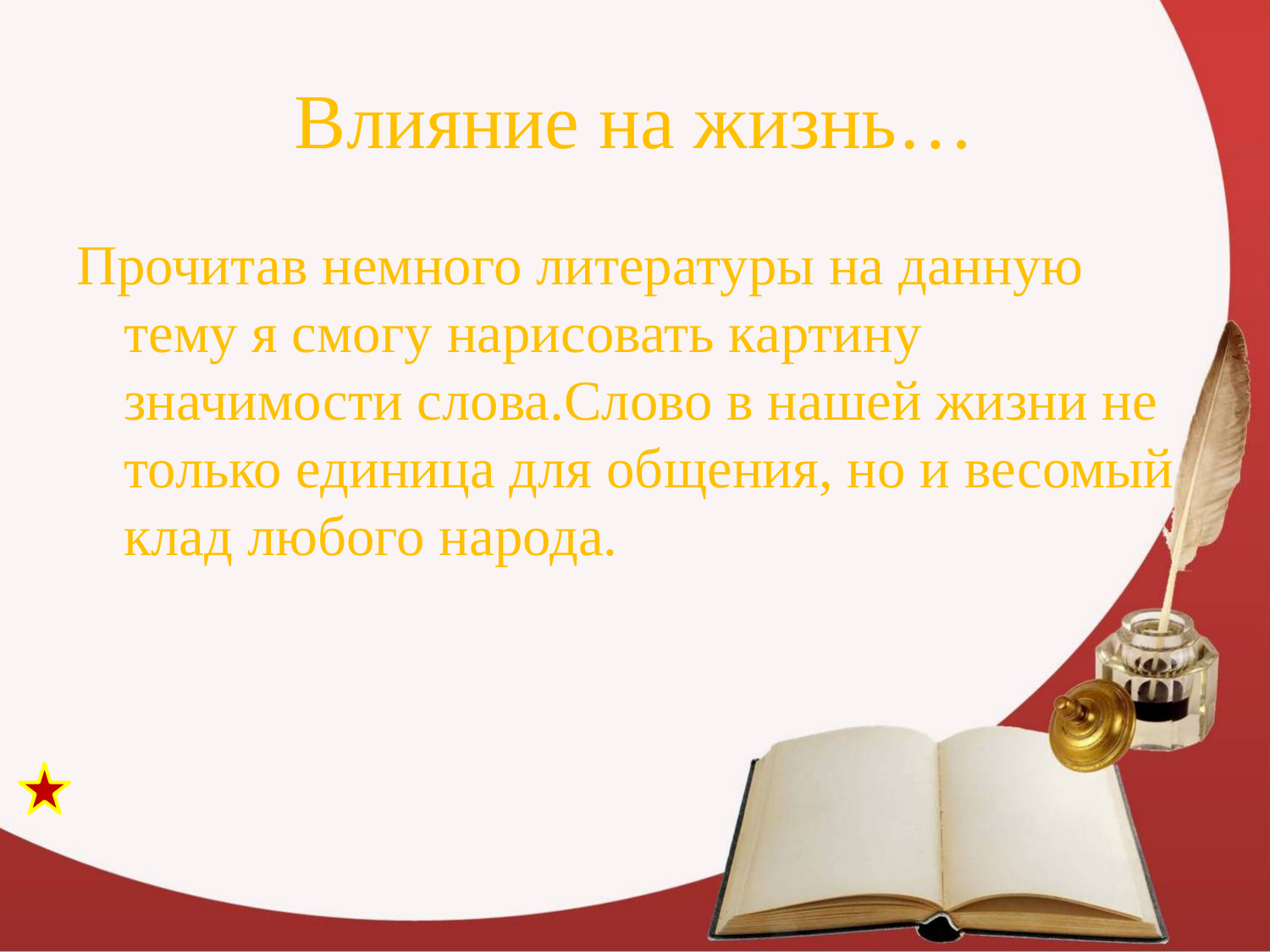

# Влияние на жизнь…
Прочитав немного литературы на данную тему я смогу нарисовать картину значимости слова.Слово в нашей жизни не только единица для общения, но и весомый клад любого народа.